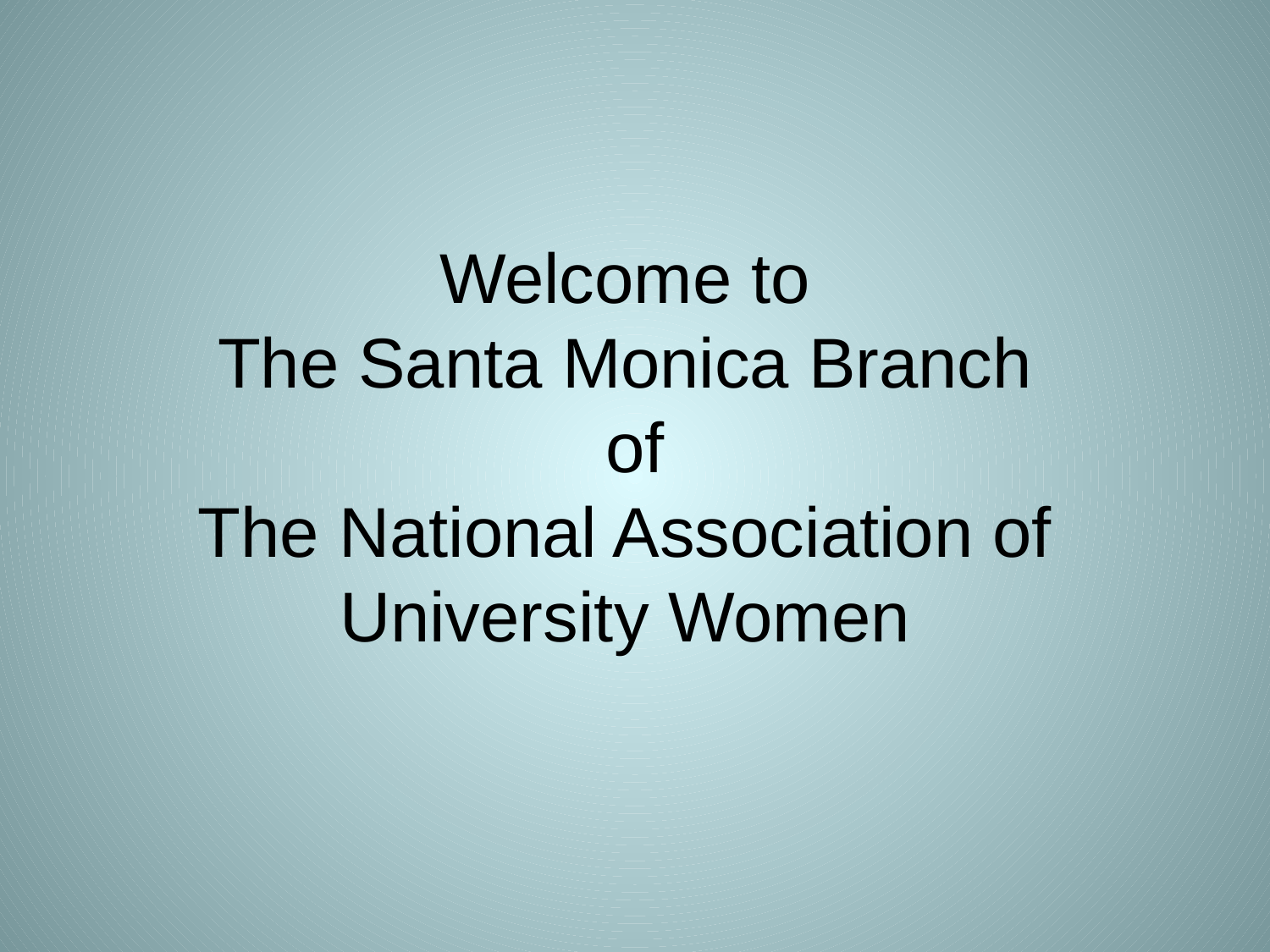

# Welcome to The Santa Monica Branch of The National Association of University Women